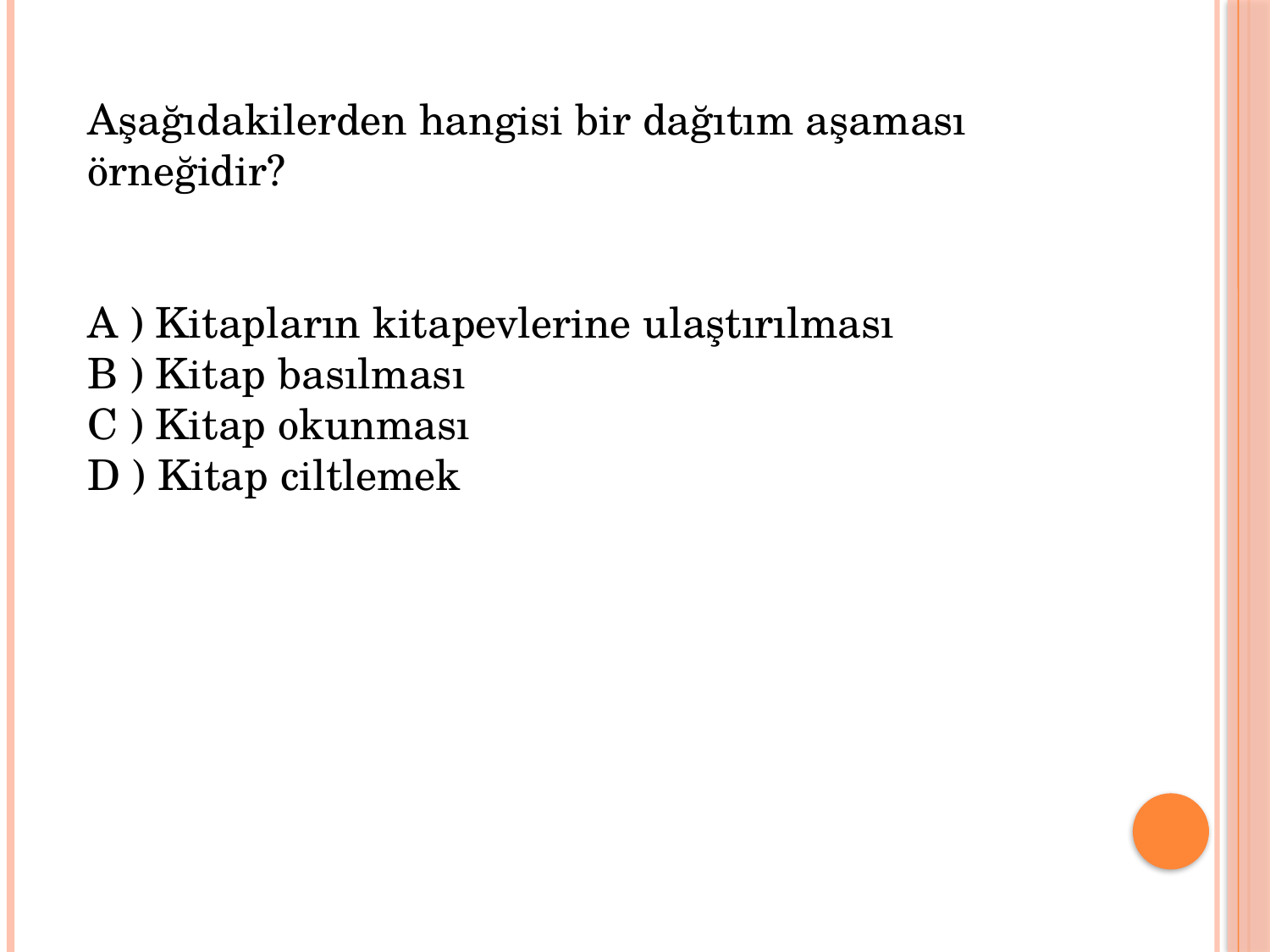

Aşağıdakilerden hangisi bir dağıtım aşaması örneğidir?

A ) Kitapların kitapevlerine ulaştırılması
B ) Kitap basılması
C ) Kitap okunması
D ) Kitap ciltlemek